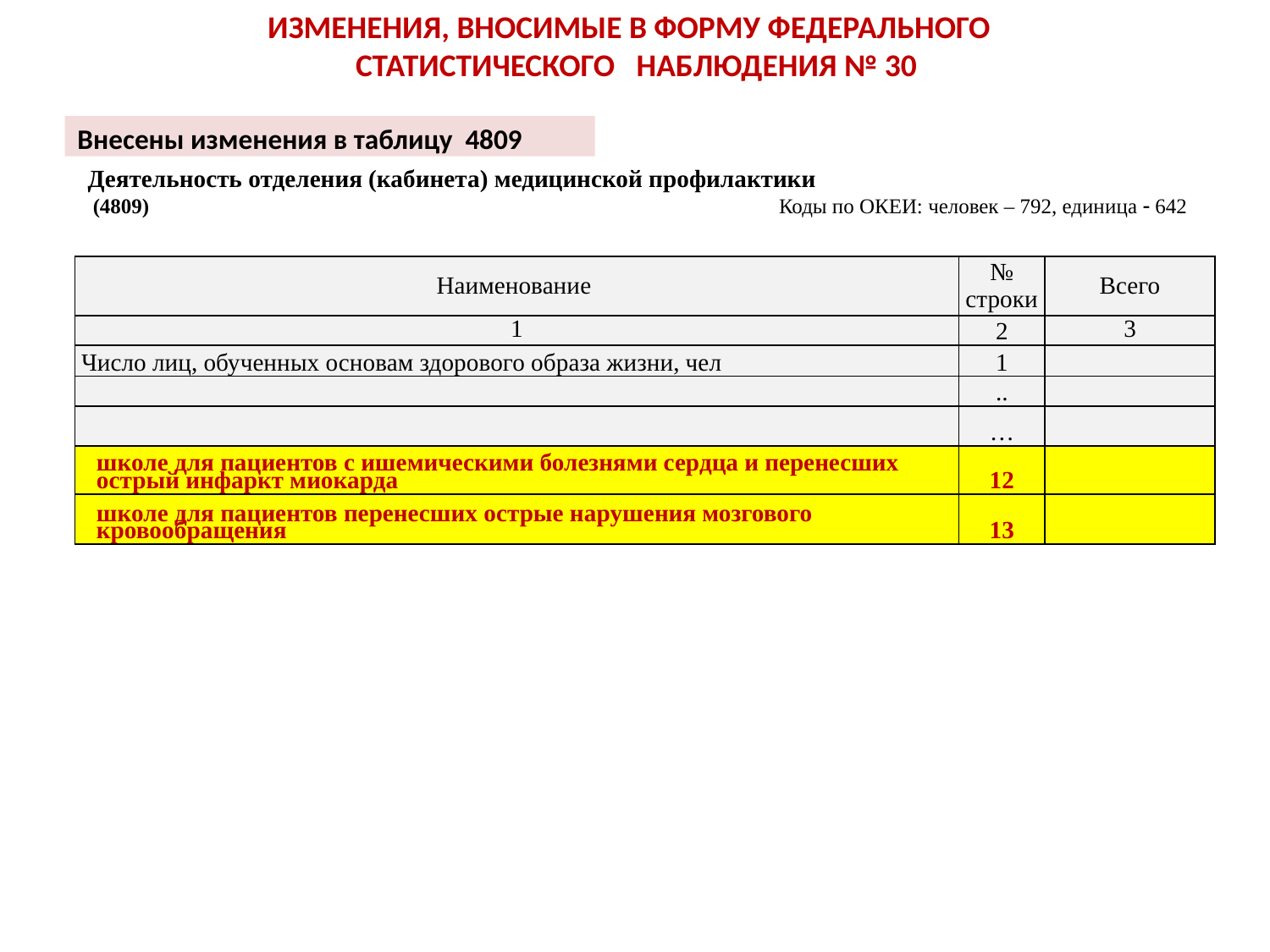

ИЗМЕНЕНИЯ, ВНОСИМЫЕ В ФОРМУ ФЕДЕРАЛЬНОГО
СТАТИСТИЧЕСКОГО   НАБЛЮДЕНИЯ № 30

Внесены изменения в таблицу  4809

Деятельность отделения (кабинета) медицинской профилактики
 (4809)                                                                                                                       Коды по ОКЕИ: человек – 792, единица − 642

| Наименование | № строки | Всего |
| --- | --- | --- |
| 1 | 2 | 3 |
| Число лиц, обученных основам здорового образа жизни, чел | 1 |  |
|  | .. |  |
|  | … |  |
| школе для пациентов с ишемическими болезнями сердца и перенесших острый инфаркт миокарда | 12 |  |
| школе для пациентов перенесших острые нарушения мозгового кровообращения | 13 |  |

15